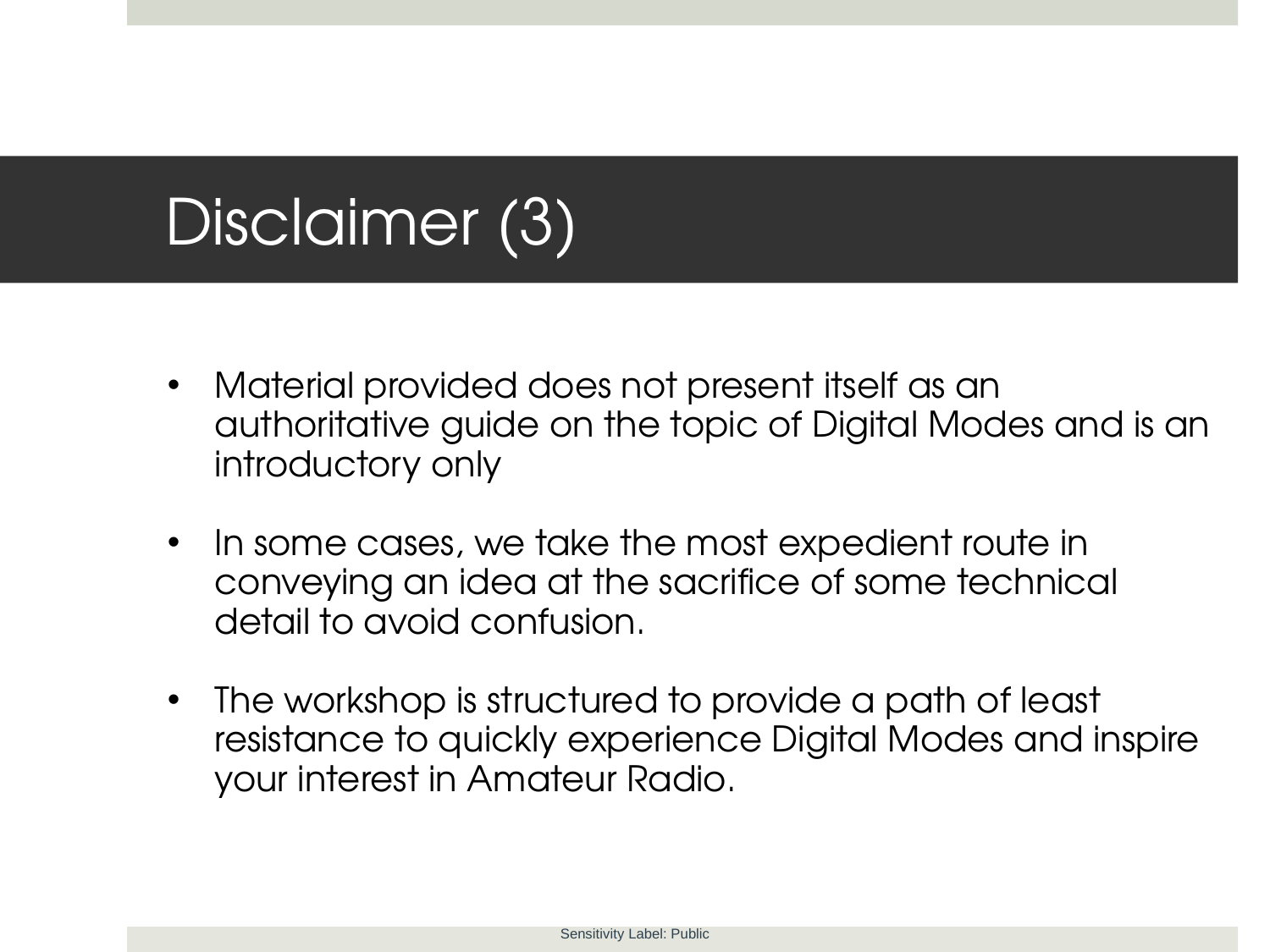

Disclaimer (3)
Material provided does not present itself as an authoritative guide on the topic of Digital Modes and is an introductory only

In some cases, we take the most expedient route in conveying an idea at the sacrifice of some technical detail to avoid confusion.

The workshop is structured to provide a path of least resistance to quickly experience Digital Modes and inspire your interest in Amateur Radio.